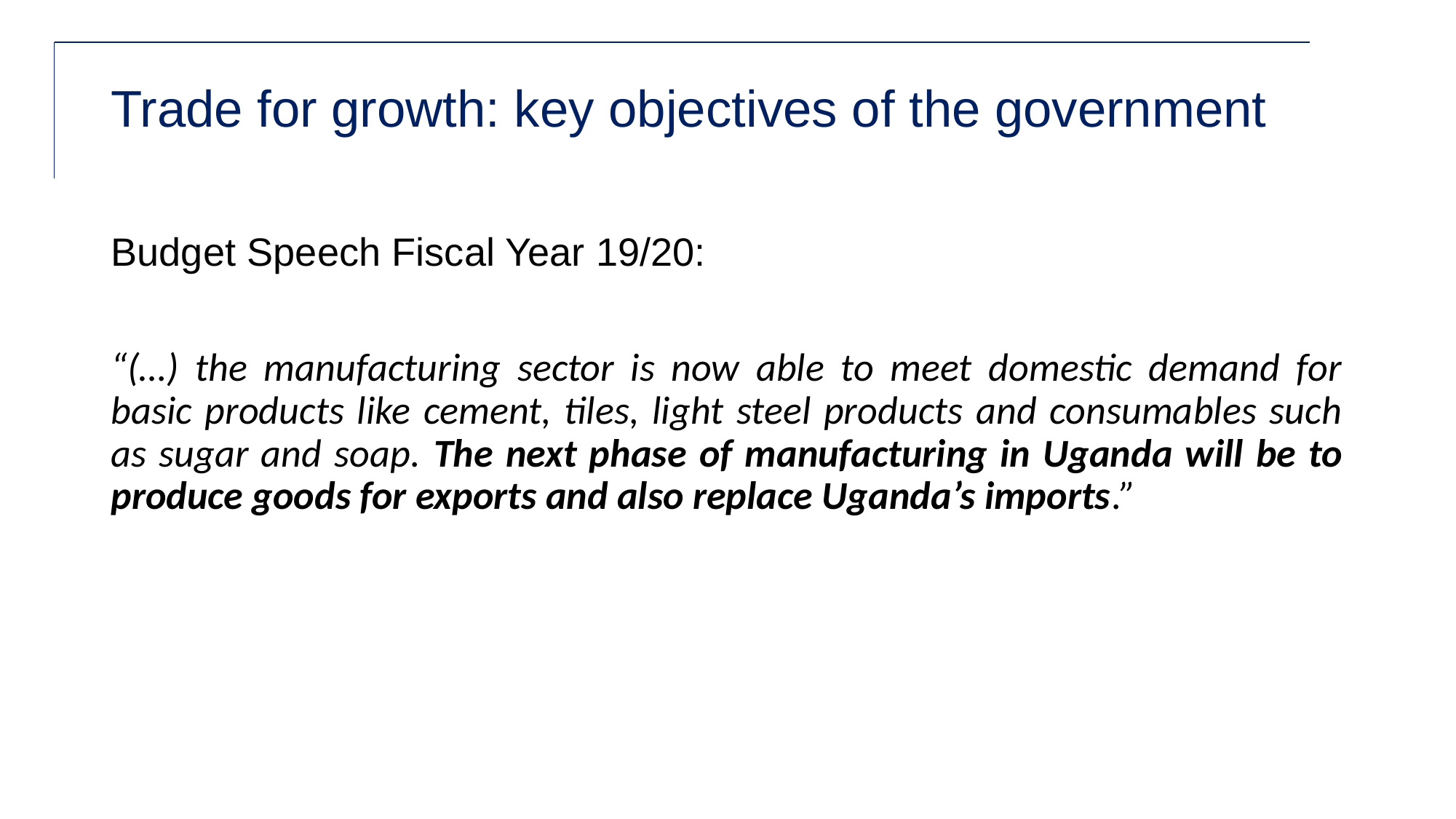

# Trade for growth: key objectives of the government
Budget Speech Fiscal Year 19/20:

“(…) the manufacturing sector is now able to meet domestic demand for basic products like cement, tiles, light steel products and consumables such as sugar and soap. The next phase of manufacturing in Uganda will be to produce goods for exports and also replace Uganda’s imports.”